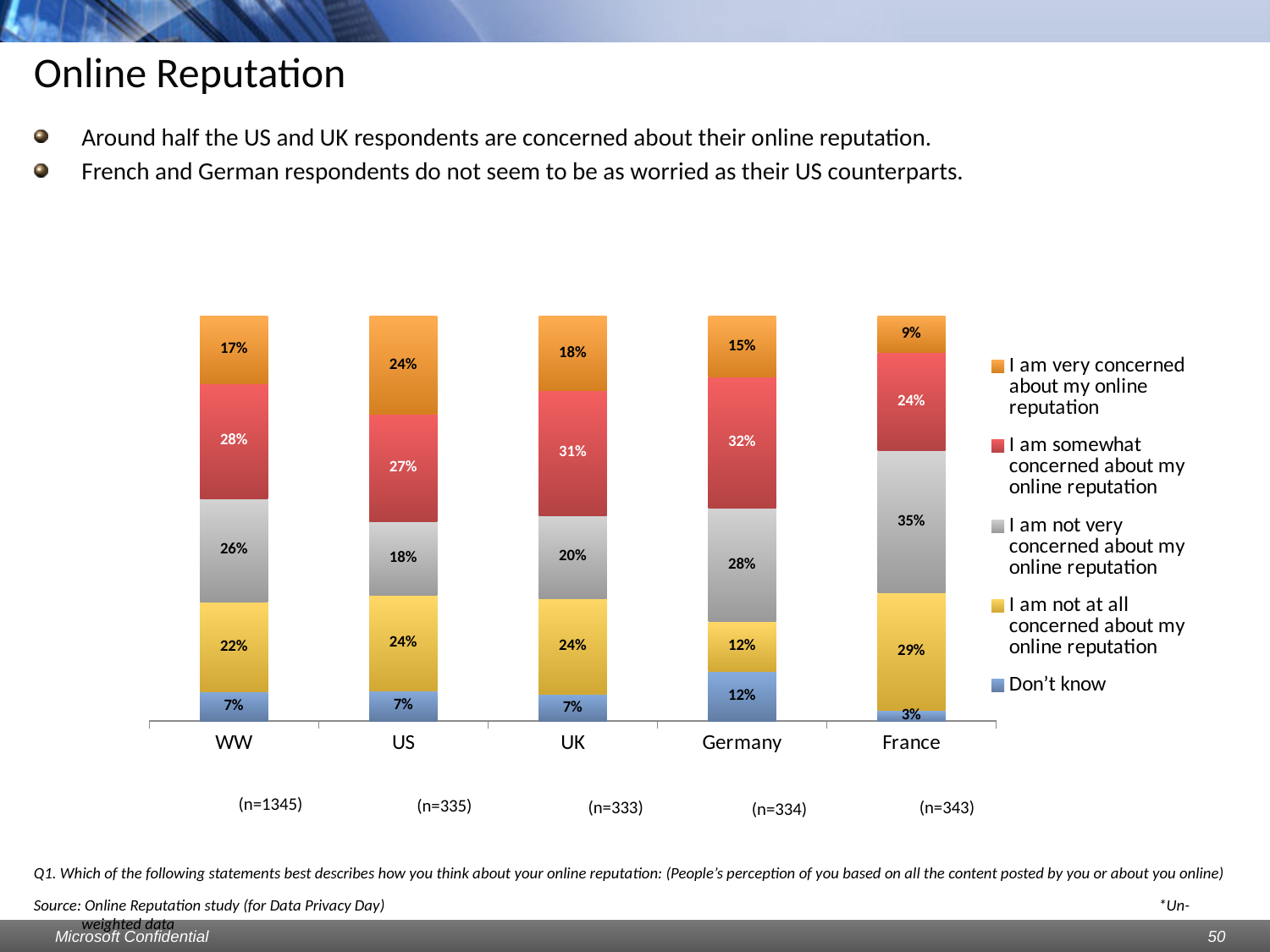

# Online Reputation
Around half the US and UK respondents are concerned about their online reputation.
French and German respondents do not seem to be as worried as their US counterparts.

### Chart

| Category | Don’t know                                              | I am not at all concerned about my online reputation    | I am not very concerned about my online reputation      | I am somewhat concerned about my online reputation      | I am very concerned about my online reputation          |
|---|---|---|---|---|---|
| WW | 0.07211895910780691 | 0.22230483271375465 | 0.2550185873605966 | 0.2847583643122699 | 0.16579925650557698 |
| US | 0.0746268656716418 | 0.2358208955223884 | 0.18208955223880588 | 0.2656716417910448 | 0.24179104477612065 |
| UK | 0.06606606606606609 | 0.23723723723723858 | 0.2042042042042042 | 0.30930930930931233 | 0.1831831831831834 |
| Germany | 0.12275449101796408 | 0.12275449101796408 | 0.281437125748503 | 0.3233532934131738 | 0.14970059880239675 |
| France | 0.026239067055393847 | 0.2915451895043733 | 0.34985422740524974 | 0.24198250728862972 | 0.0903790087463557 |
(n=1345)
(n=335)
(n=333)
(n=343)
(n=334)
Q1. Which of the following statements best describes how you think about your online reputation: (People’s perception of you based on all the content posted by you or about you online)

Source: Online Reputation study (for Data Privacy Day) 						                 *Un-weighted data